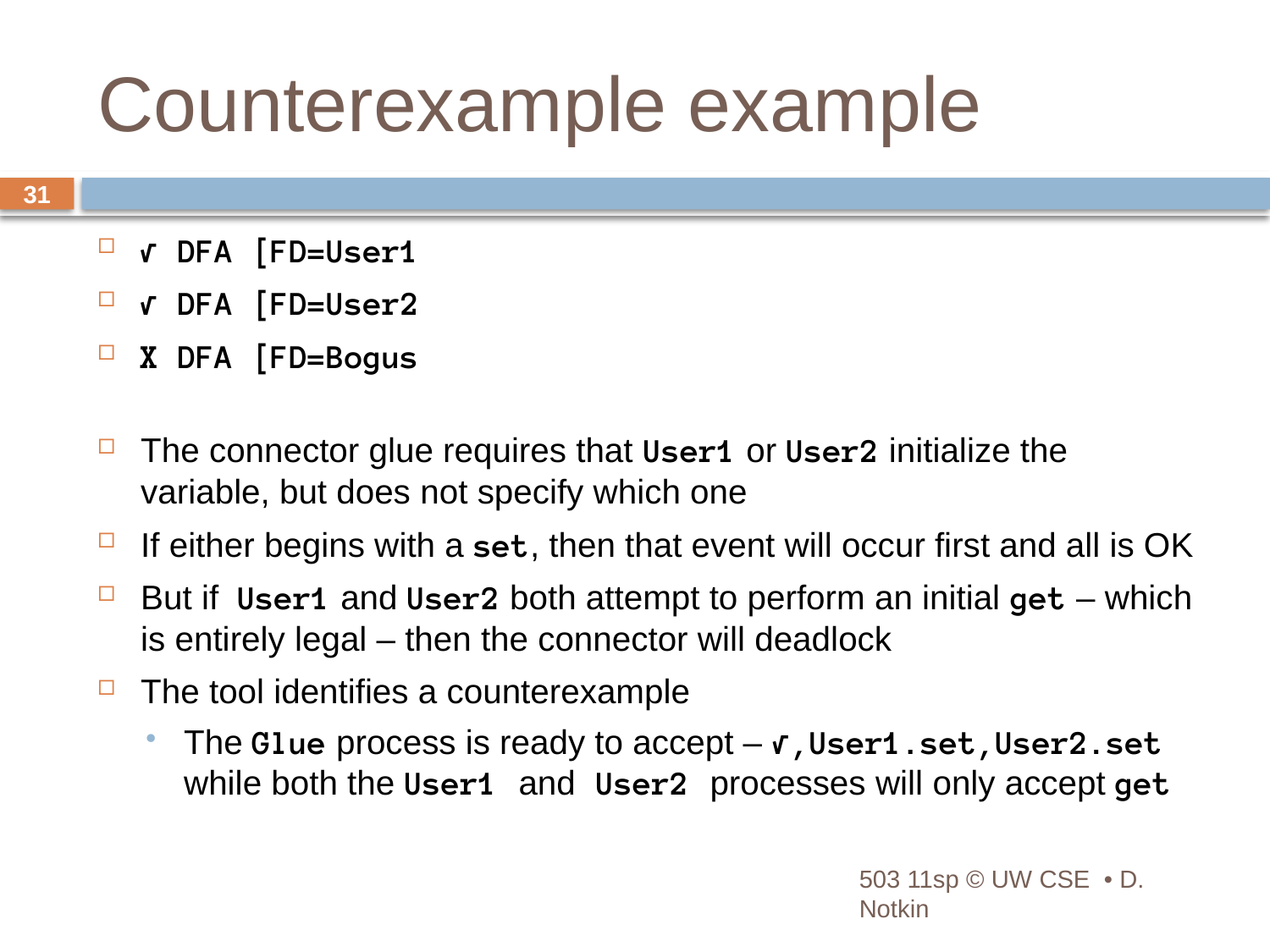

# Counterexample example
31
√ DFA [FD=User1
√ DFA [FD=User2
X DFA [FD=Bogus
The connector glue requires that User1 or User2 initialize the variable, but does not specify which one
If either begins with a set, then that event will occur first and all is OK
But if  User1 and User2 both attempt to perform an initial get – which is entirely legal – then the connector will deadlock
The tool identifies a counterexample
The Glue process is ready to accept – √,User1.set,User2.set while both the User1 and User2 processes will only accept get

503 11sp © UW CSE  • D. Notkin